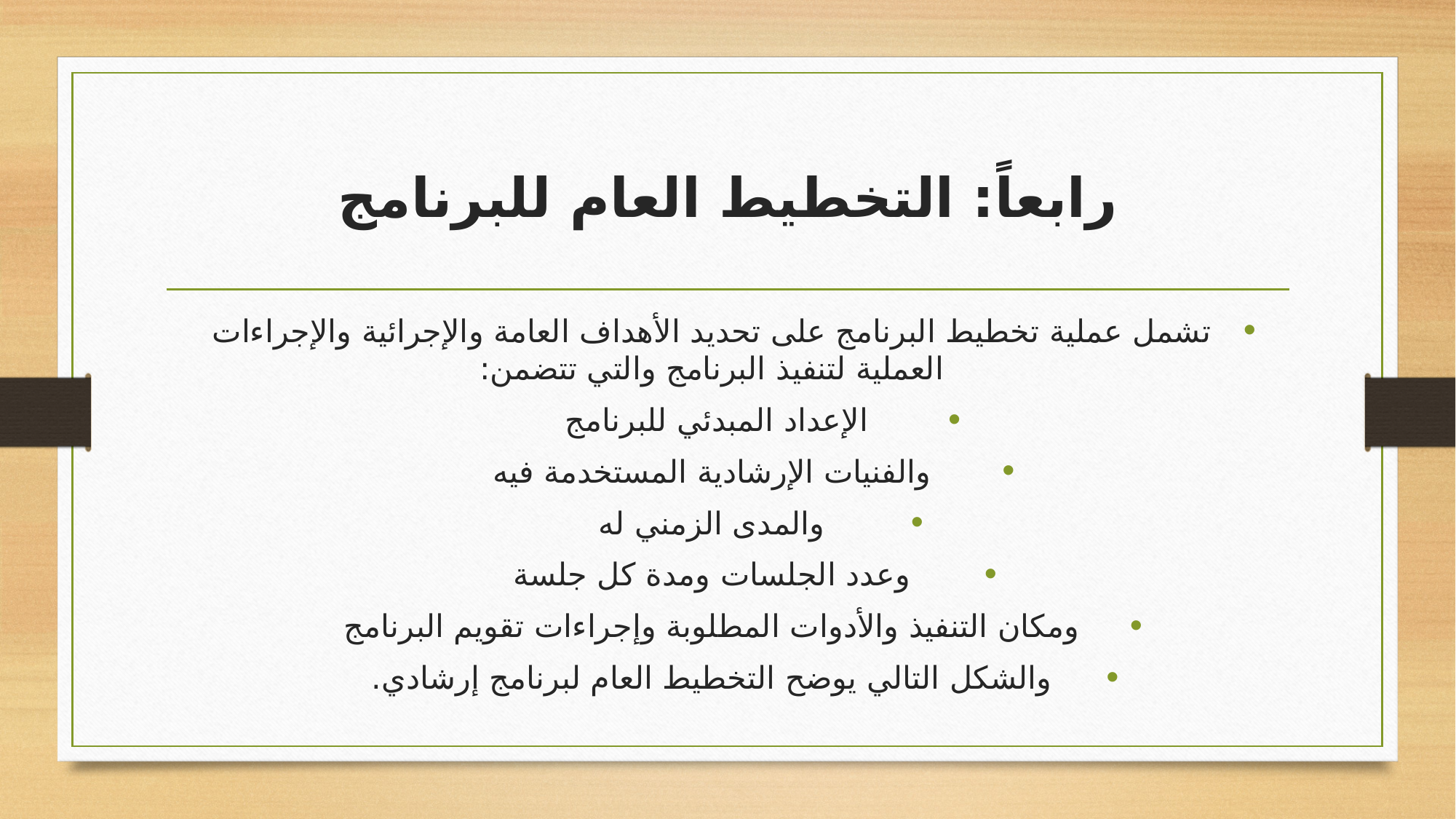

# رابعاً: التخطيط العام للبرنامج
تشمل عملية تخطيط البرنامج على تحديد الأهداف العامة والإجرائية والإجراءات العملية لتنفيذ البرنامج والتي تتضمن:
الإعداد المبدئي للبرنامج
والفنيات الإرشادية المستخدمة فيه
والمدى الزمني له
وعدد الجلسات ومدة كل جلسة
ومكان التنفيذ والأدوات المطلوبة وإجراءات تقويم البرنامج
والشكل التالي يوضح التخطيط العام لبرنامج إرشادي.